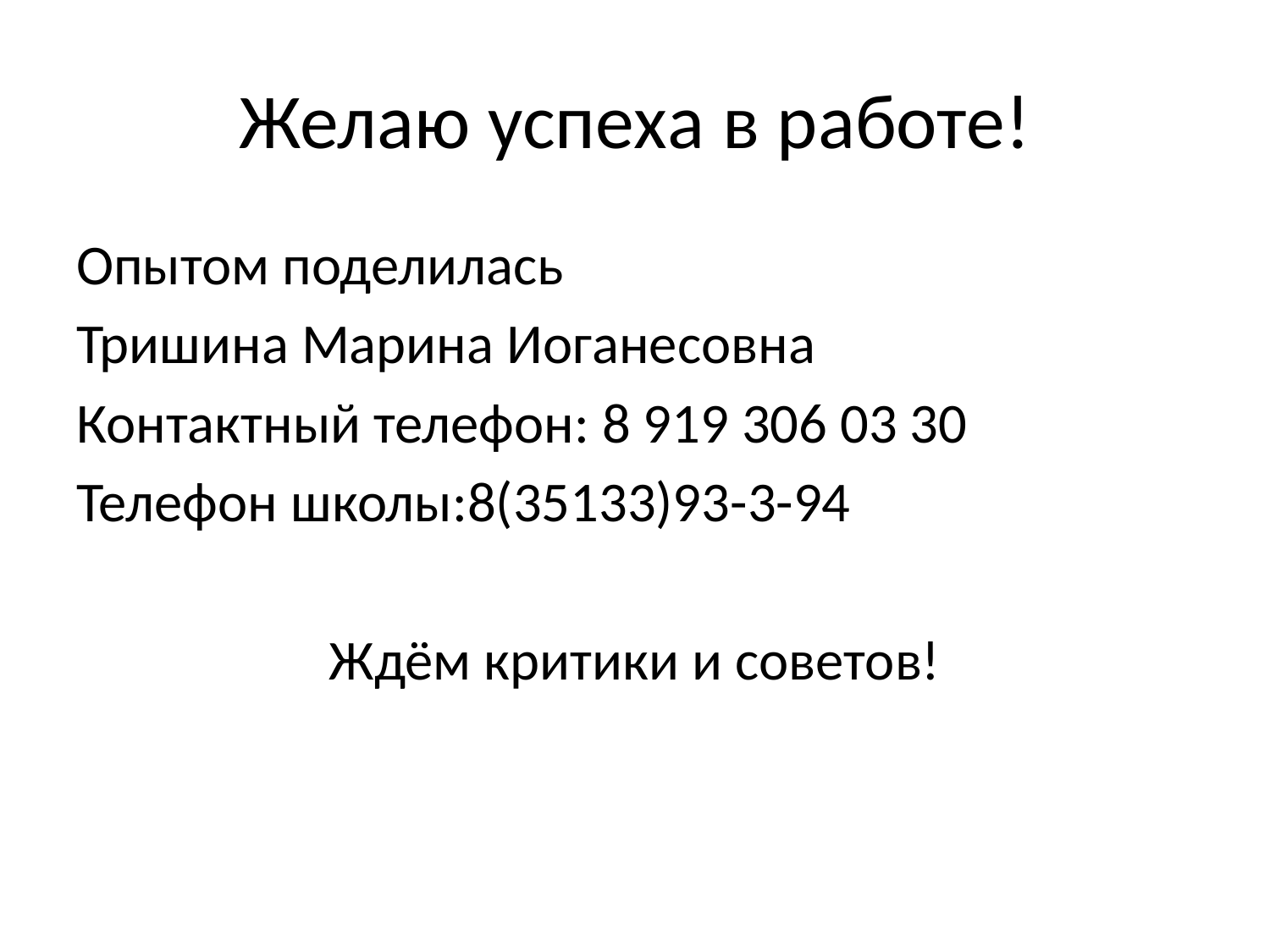

# Желаю успеха в работе!
Опытом поделилась
Тришина Марина Иоганесовна
Контактный телефон: 8 919 306 03 30
Телефон школы:8(35133)93-3-94

Ждём критики и советов!